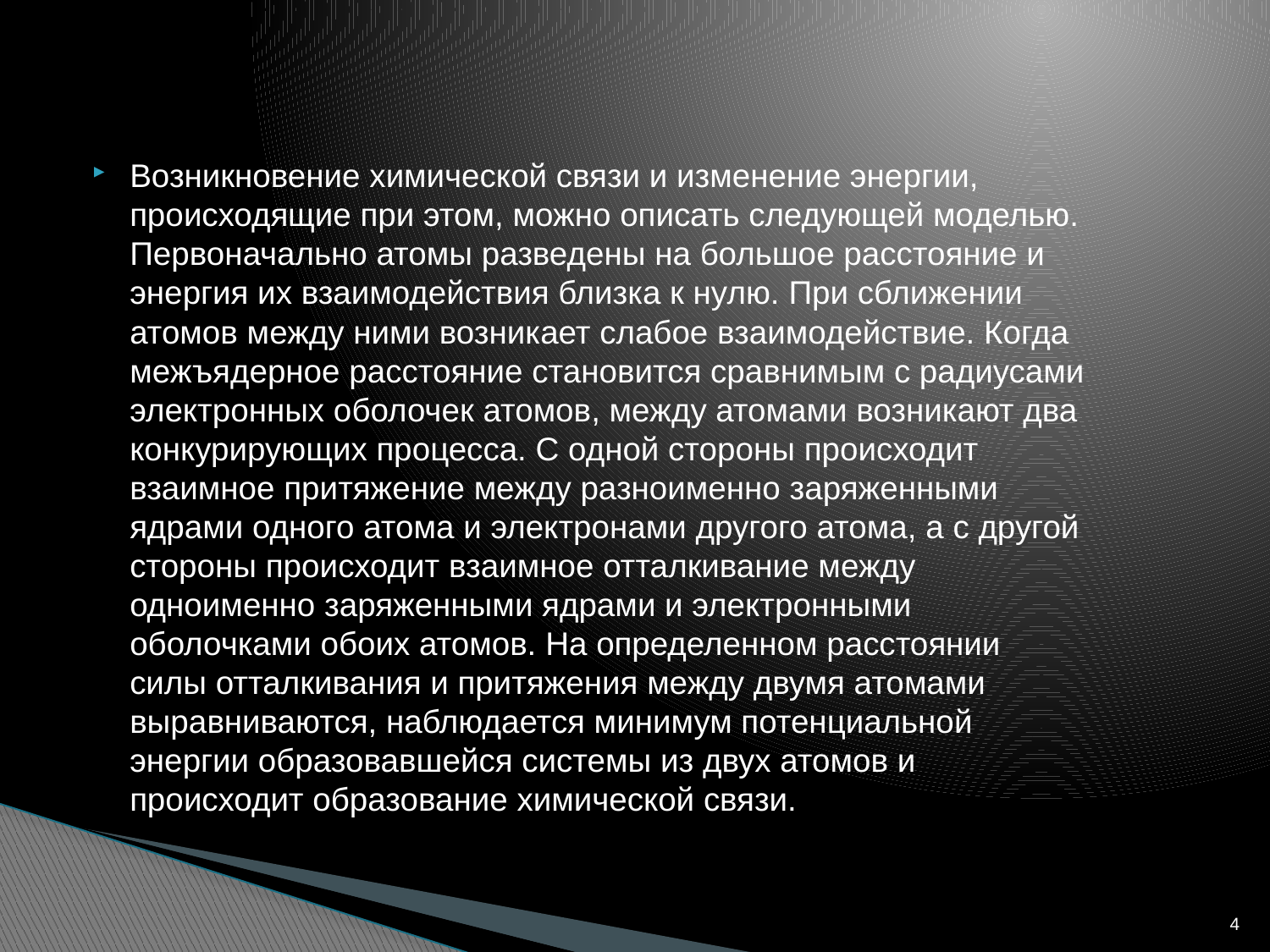

Возникновение химической связи и изменение энергии, происходящие при этом, можно описать следующей моделью. Первоначально атомы разведены на большое расстояние и энергия их взаимодействия близка к нулю. При сближении атомов между ними возникает слабое взаимодействие. Когда межъядерное расстояние становится сравнимым с радиусами электронных оболочек атомов, между атомами возникают два конкурирующих процесса. С одной стороны происходит взаимное притяжение между разноименно заряженными ядрами одного атома и электронами другого атома, а с другой стороны происходит взаимное отталкивание между одноименно заряженными ядрами и электронными оболочками обоих атомов. На определенном расстоянии  силы отталкивания и притяжения между двумя атомами выравниваются, наблюдается минимум потенциальной энергии образовавшейся системы из двух атомов и происходит образование химической связи.
4